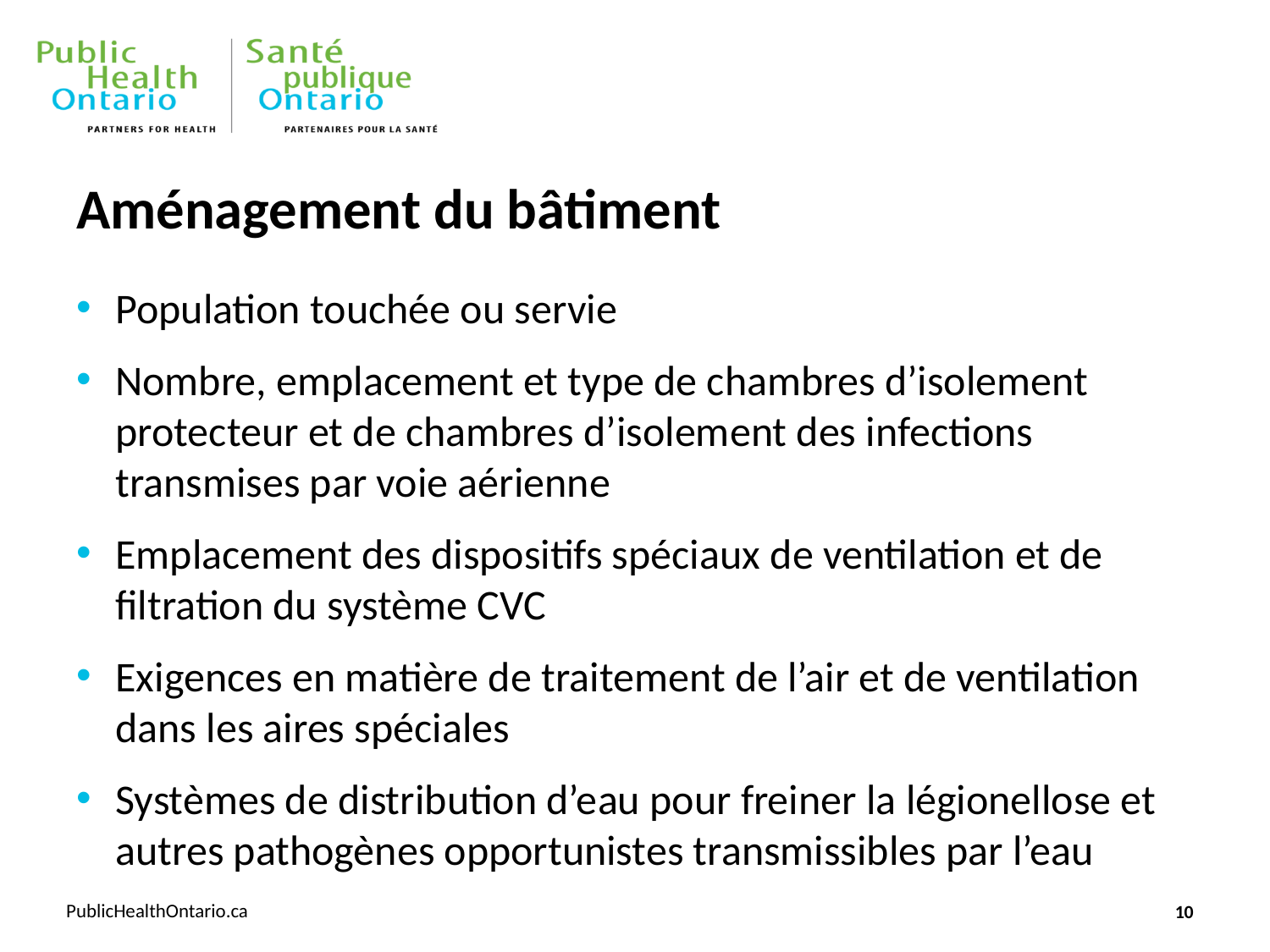

# Aménagement du bâtiment
Population touchée ou servie
Nombre, emplacement et type de chambres d’isolement protecteur et de chambres d’isolement des infections transmises par voie aérienne
Emplacement des dispositifs spéciaux de ventilation et de filtration du système CVC
Exigences en matière de traitement de l’air et de ventilation dans les aires spéciales
Systèmes de distribution d’eau pour freiner la légionellose et autres pathogènes opportunistes transmissibles par l’eau
10